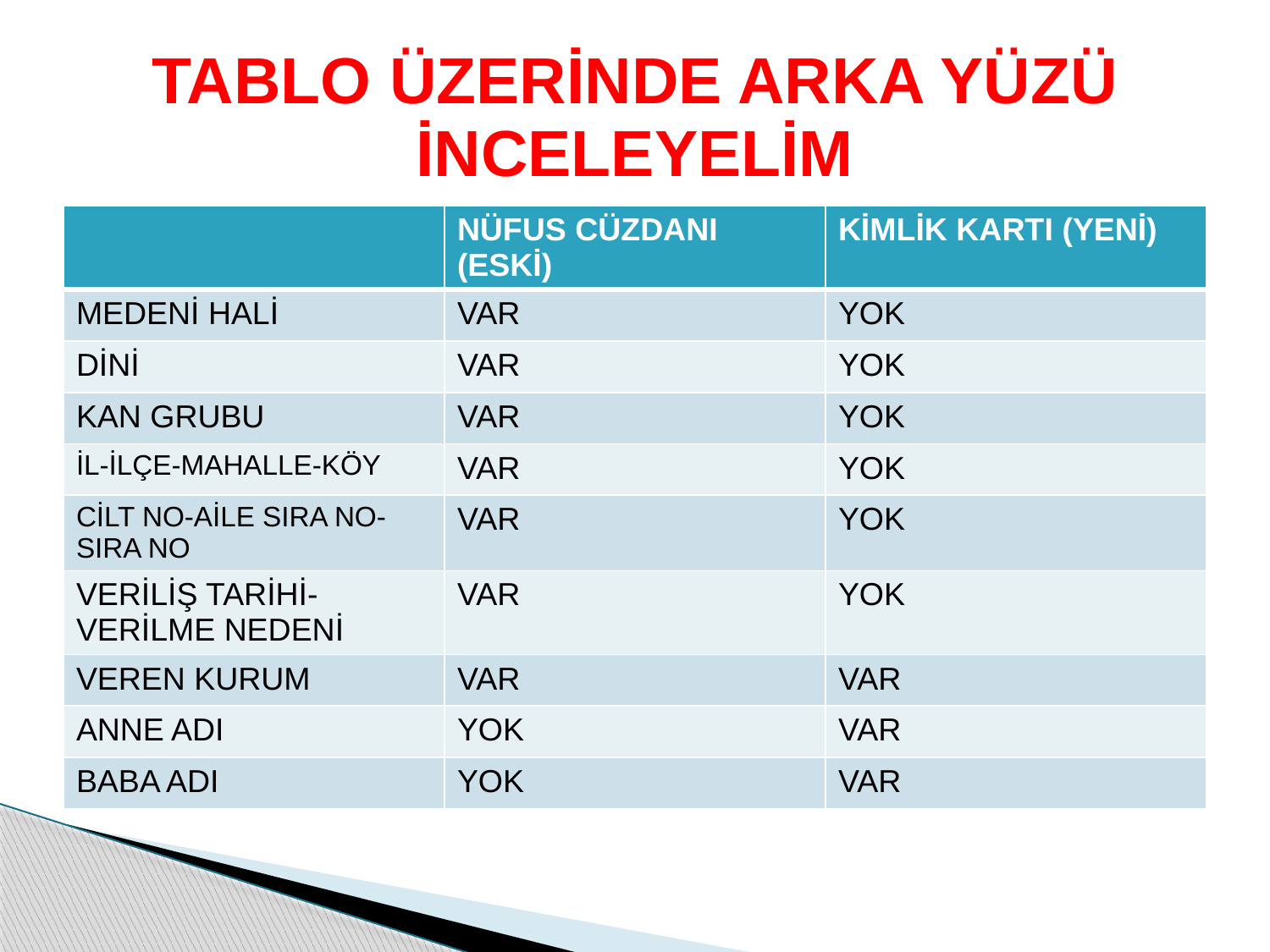

# TABLO ÜZERİNDE ARKA YÜZÜ İNCELEYELİM
|  | NÜFUS CÜZDANI (ESKİ) | KİMLİK KARTI (YENİ) |
| --- | --- | --- |
| MEDENİ HALİ | VAR | YOK |
| DİNİ | VAR | YOK |
| KAN GRUBU | VAR | YOK |
| İL-İLÇE-MAHALLE-KÖY | VAR | YOK |
| CİLT NO-AİLE SIRA NO-SIRA NO | VAR | YOK |
| VERİLİŞ TARİHİ-VERİLME NEDENİ | VAR | YOK |
| VEREN KURUM | VAR | VAR |
| ANNE ADI | YOK | VAR |
| BABA ADI | YOK | VAR |